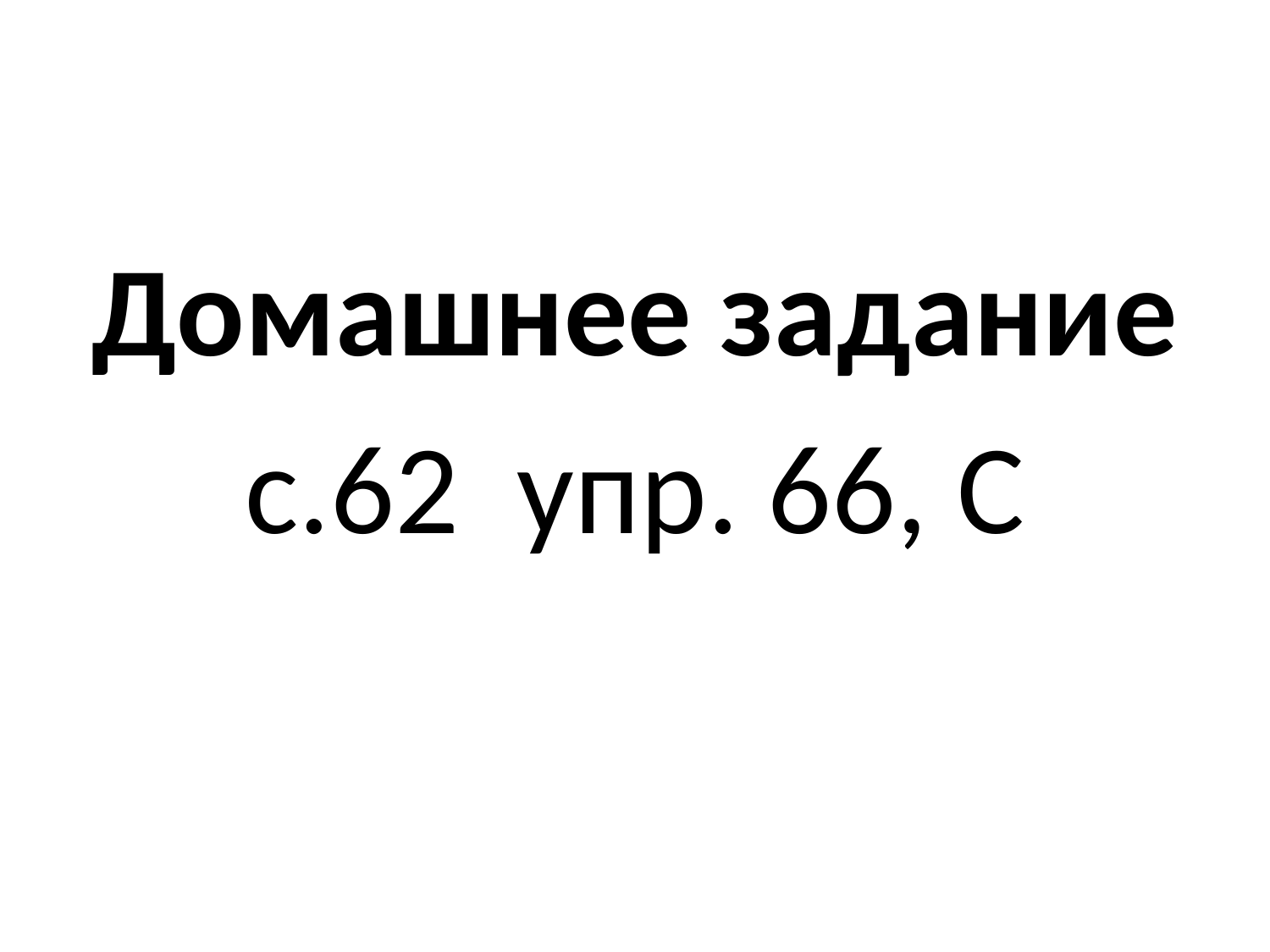

#
Домашнее задание
c.62  упр. 66, C